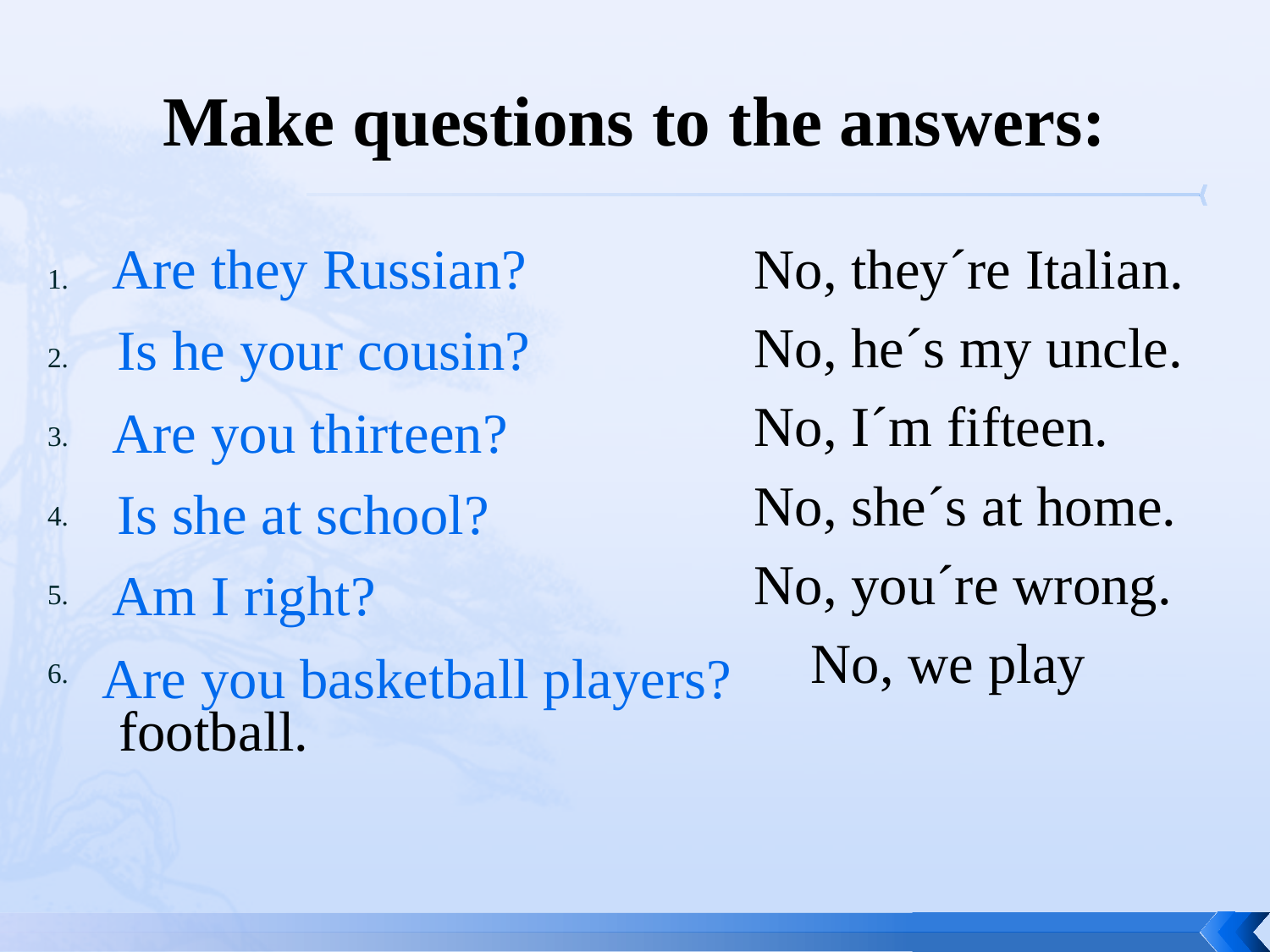

# Make questions to the answers:
					No, they´re Italian.
 					No, he´s my uncle.
 					No, I´m fifteen.
 					No, she´s at home.
 					No, you´re wrong.
 					    No, we play football.
Are they Russian?
Is he your cousin?
Are you thirteen?
Is she at school?
Am I right?
Are you basketball players?